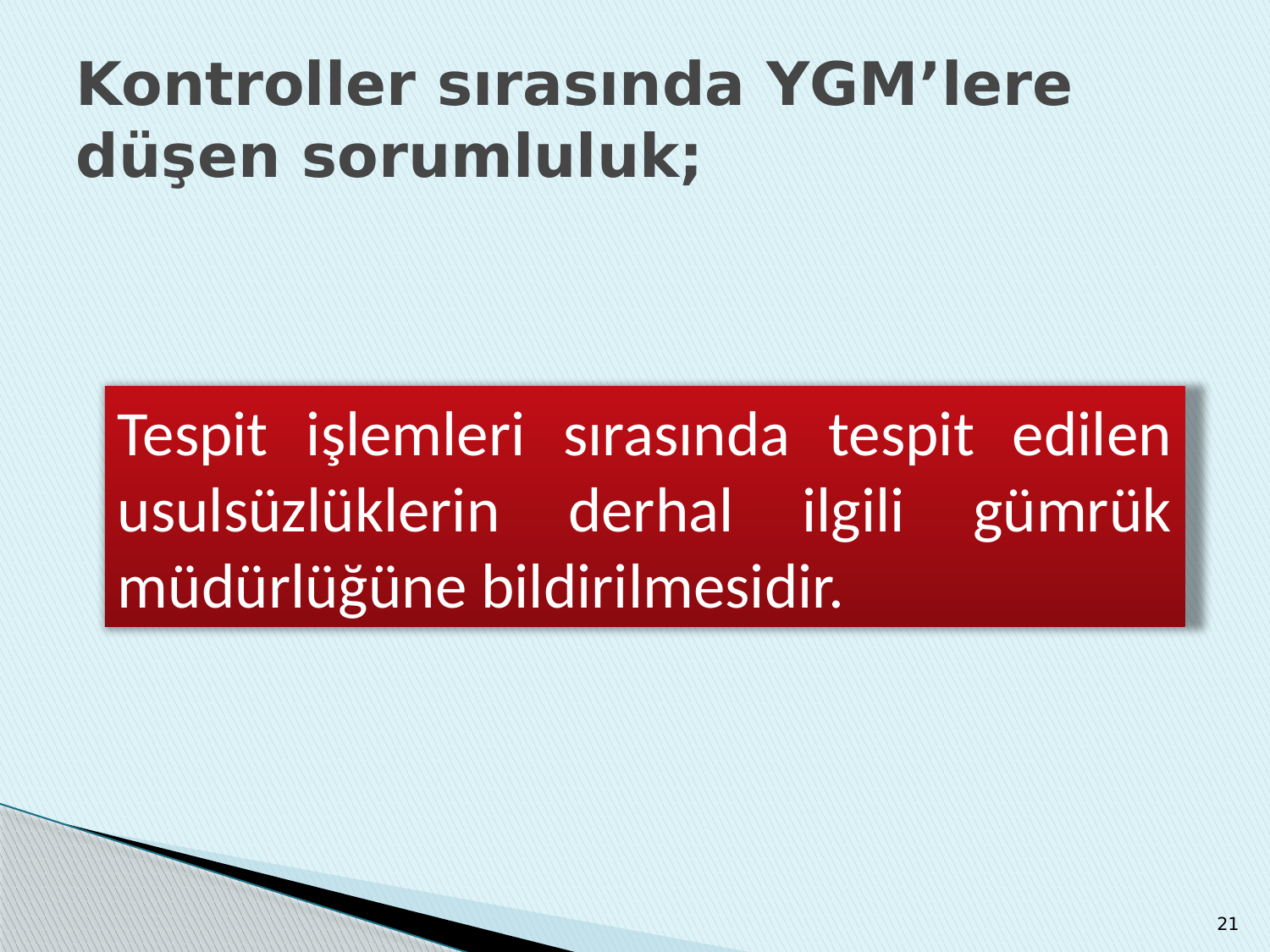

# Kontroller sırasında YGM’lere düşen sorumluluk;
Tespit işlemleri sırasında tespit edilen usulsüzlüklerin derhal ilgili gümrük müdürlüğüne bildirilmesidir.
21